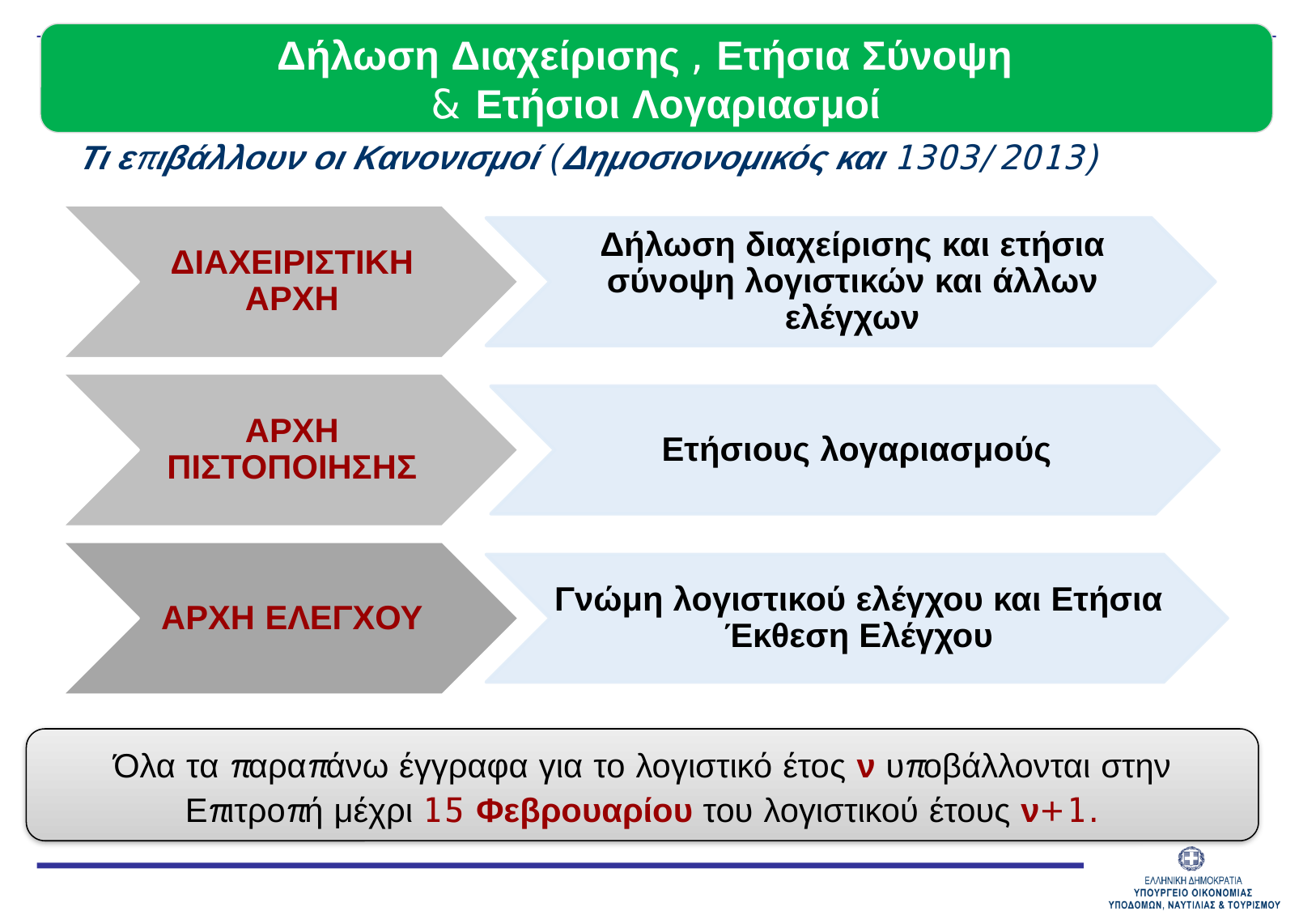

Δήλωση Διαχείρισης , Ετήσια Σύνοψη
& Ετήσιοι Λογαριασμοί
Τι επιβάλλουν οι Κανονισμοί (Δημοσιονομικός και 1303/2013)
ΔΙΑΧΕΙΡΙΣΤΙΚΗ ΑΡΧΗ
Δήλωση διαχείρισης και ετήσια σύνοψη λογιστικών και άλλων ελέγχων
ΑΡΧΗ ΠΙΣΤΟΠΟΙΗΣΗΣ
Ετήσιους λογαριασμούς
ΑΡΧΗ ΕΛΕΓΧΟΥ
Γνώμη λογιστικού ελέγχου και Ετήσια Έκθεση Ελέγχου
Όλα τα παραπάνω έγγραφα για το λογιστικό έτος ν υποβάλλονται στην Επιτροπή μέχρι 15 Φεβρουαρίου του λογιστικού έτους ν+1.